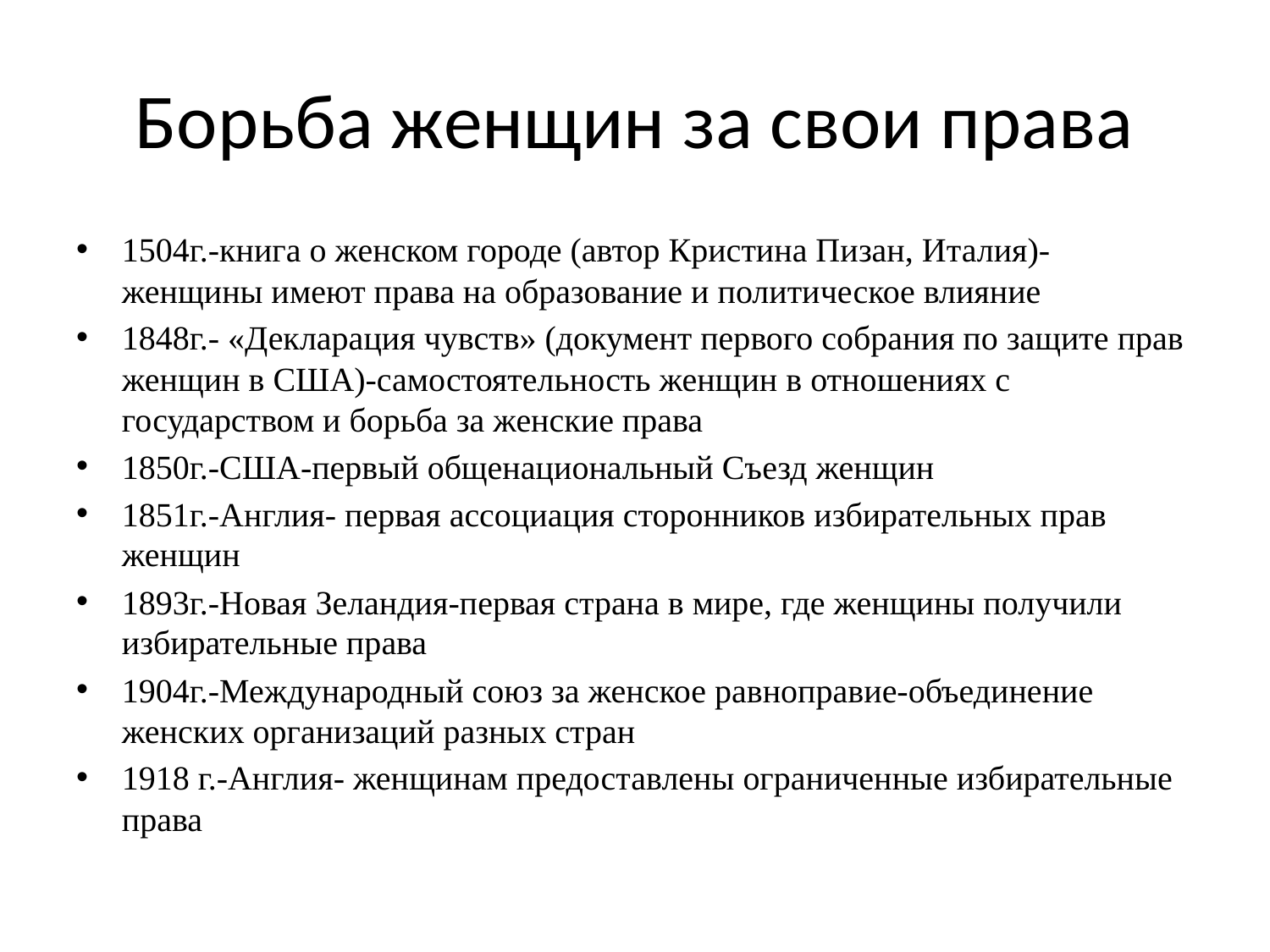

# Борьба женщин за свои права
1504г.-книга о женском городе (автор Кристина Пизан, Италия)- женщины имеют права на образование и политическое влияние
1848г.- «Декларация чувств» (документ первого собрания по защите прав женщин в США)-самостоятельность женщин в отношениях с государством и борьба за женские права
1850г.-США-первый общенациональный Съезд женщин
1851г.-Англия- первая ассоциация сторонников избирательных прав женщин
1893г.-Новая Зеландия-первая страна в мире, где женщины получили избирательные права
1904г.-Международный союз за женское равноправие-объединение женских организаций разных стран
1918 г.-Англия- женщинам предоставлены ограниченные избирательные права